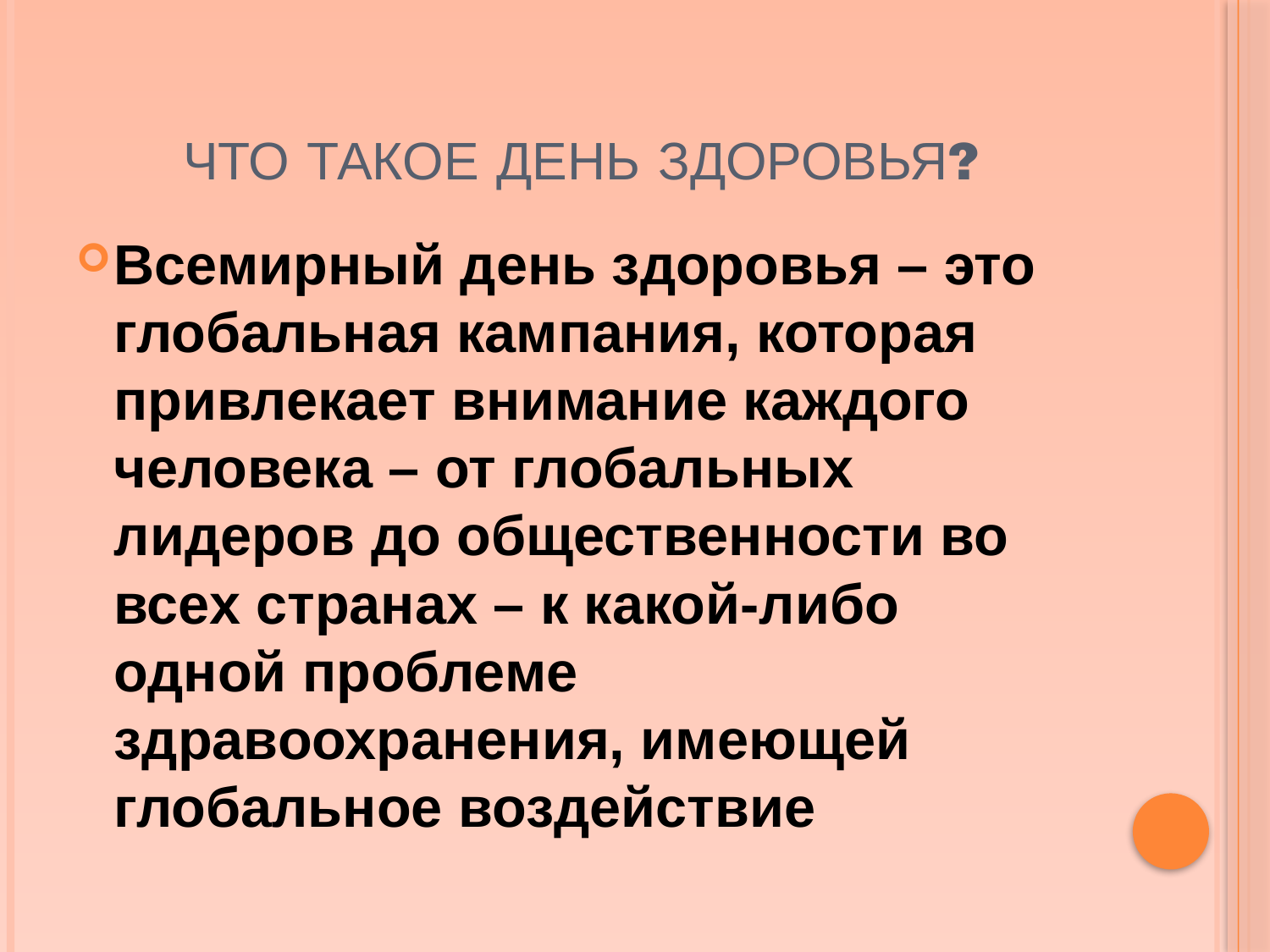

# Что такое день здоровья?
Всемирный день здоровья – это глобальная кампания, которая привлекает внимание каждого человека – от глобальных лидеров до общественности во всех странах – к какой-либо одной проблеме здравоохранения, имеющей глобальное воздействие